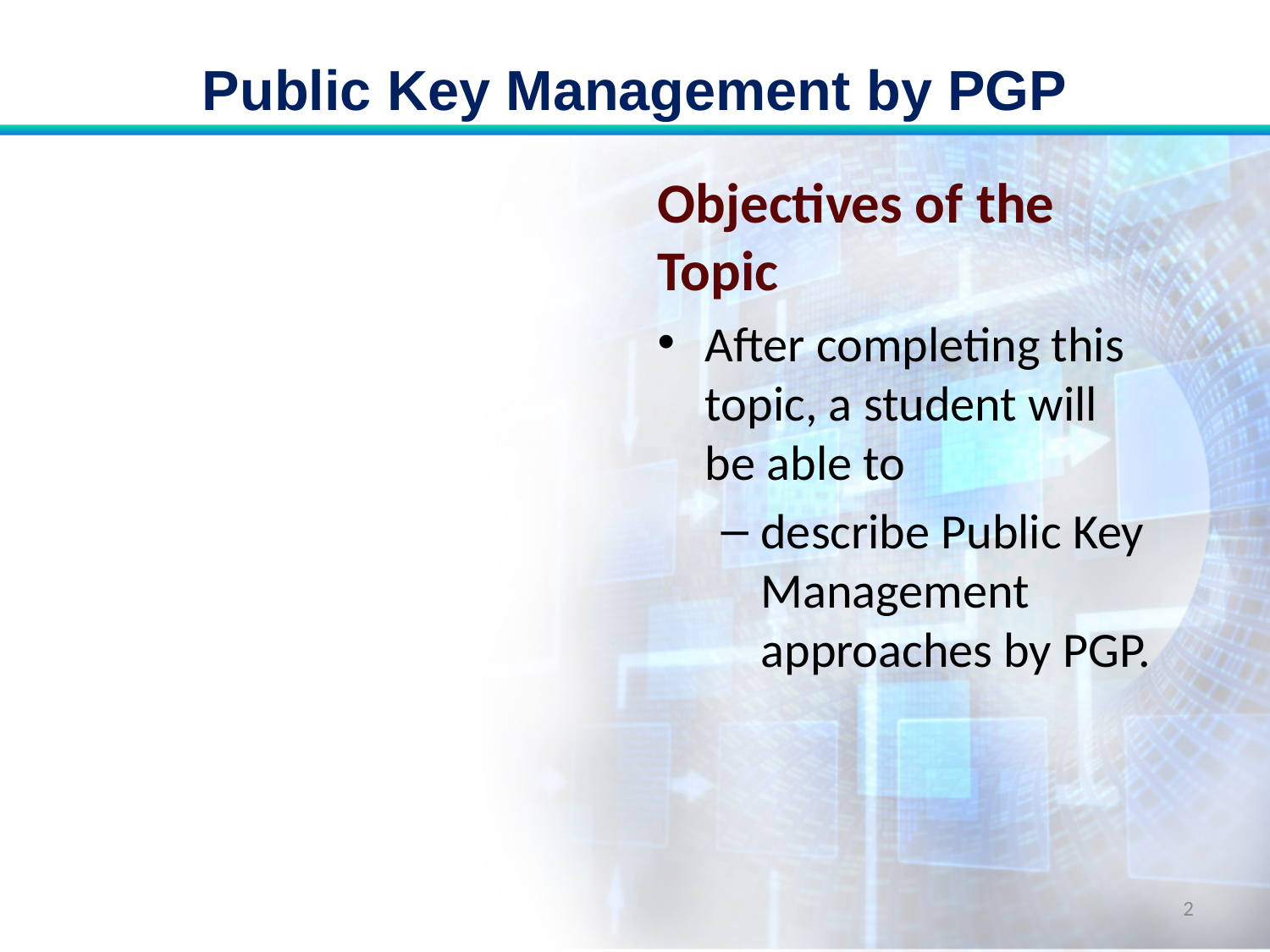

# Public Key Management by PGP
Objectives of the Topic
After completing this topic, a student will be able to
describe Public Key Management approaches by PGP.
2